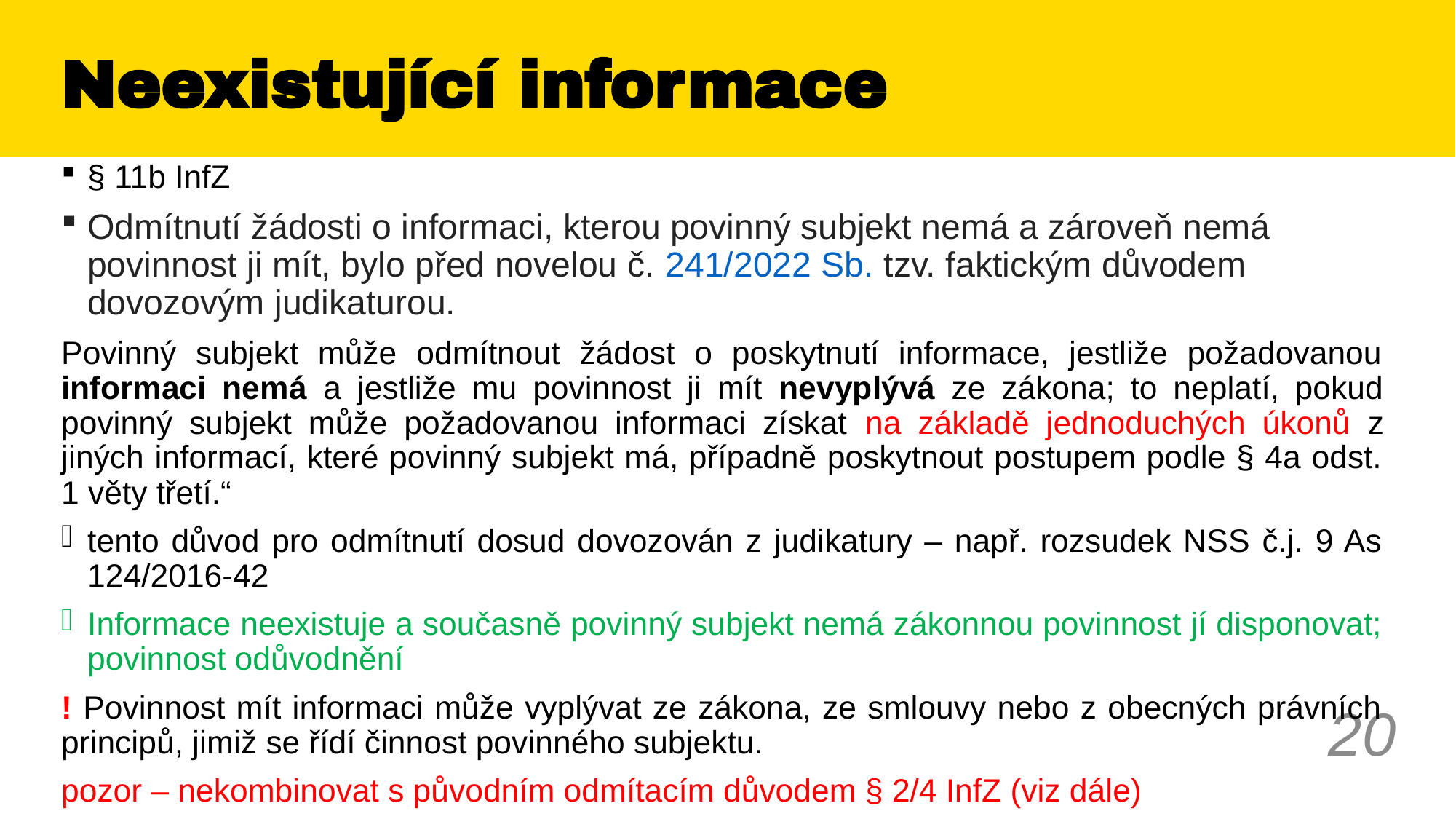

# Neexistující informace
§ 11b InfZ
Odmítnutí žádosti o informaci, kterou povinný subjekt nemá a zároveň nemá povinnost ji mít, bylo před novelou č. 241/2022 Sb. tzv. faktickým důvodem dovozovým judikaturou.
Povinný subjekt může odmítnout žádost o poskytnutí informace, jestliže požadovanou informaci nemá a jestliže mu povinnost ji mít nevyplývá ze zákona; to neplatí, pokud povinný subjekt může požadovanou informaci získat na základě jednoduchých úkonů z jiných informací, které povinný subjekt má, případně poskytnout postupem podle § 4a odst. 1 věty třetí.“
tento důvod pro odmítnutí dosud dovozován z judikatury – např. rozsudek NSS č.j. 9 As 124/2016-42
Informace neexistuje a současně povinný subjekt nemá zákonnou povinnost jí disponovat; povinnost odůvodnění
! Povinnost mít informaci může vyplývat ze zákona, ze smlouvy nebo z obecných právních principů, jimiž se řídí činnost povinného subjektu.
pozor – nekombinovat s původním odmítacím důvodem § 2/4 InfZ (viz dále)
20